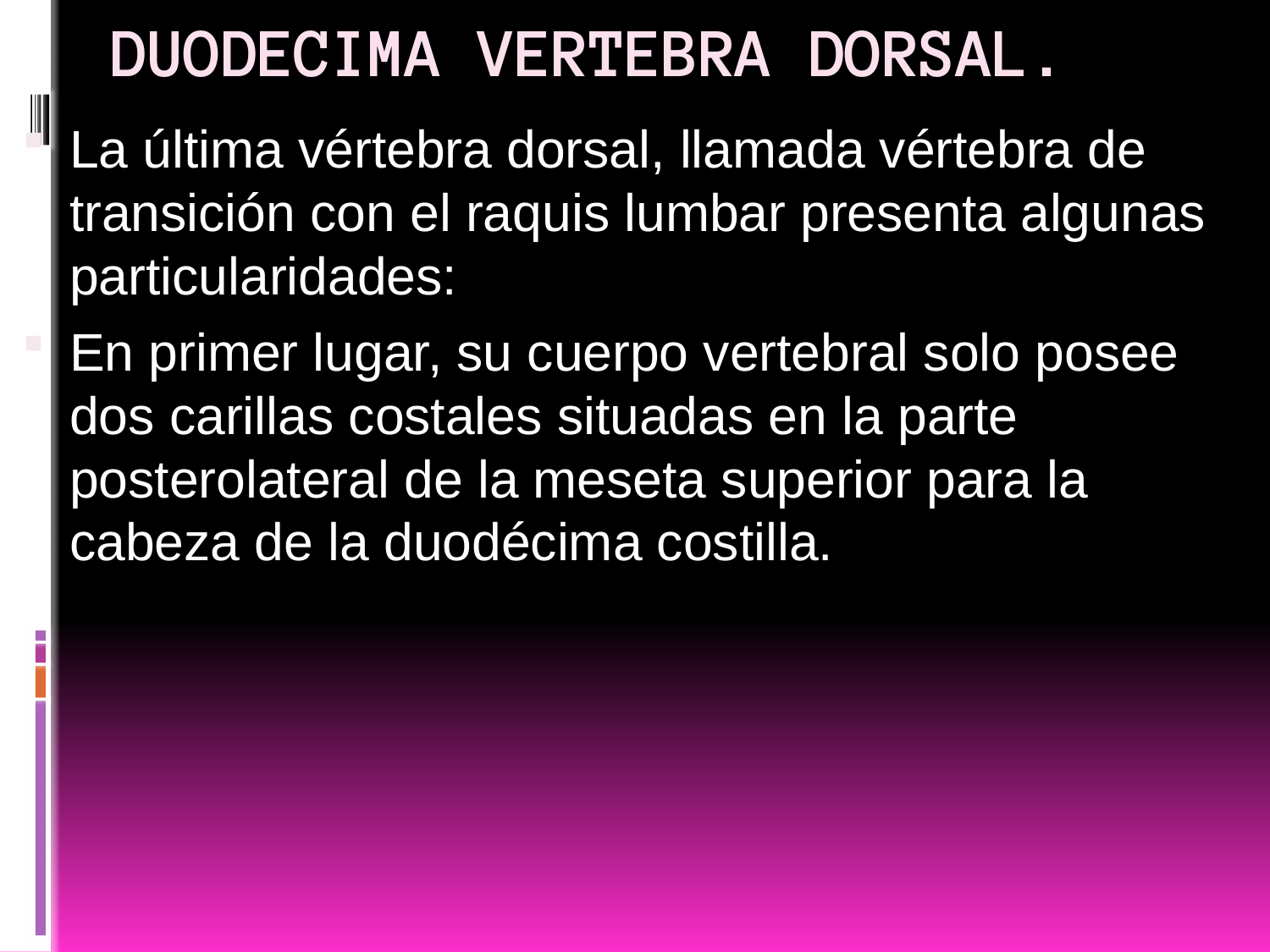

# DUODECIMA VERTEBRA DORSAL.
La última vértebra dorsal, llamada vértebra de transición con el raquis lumbar presenta algunas particularidades:
En primer lugar, su cuerpo vertebral solo posee dos carillas costales situadas en la parte posterolateral de la meseta superior para la cabeza de la duodécima costilla.